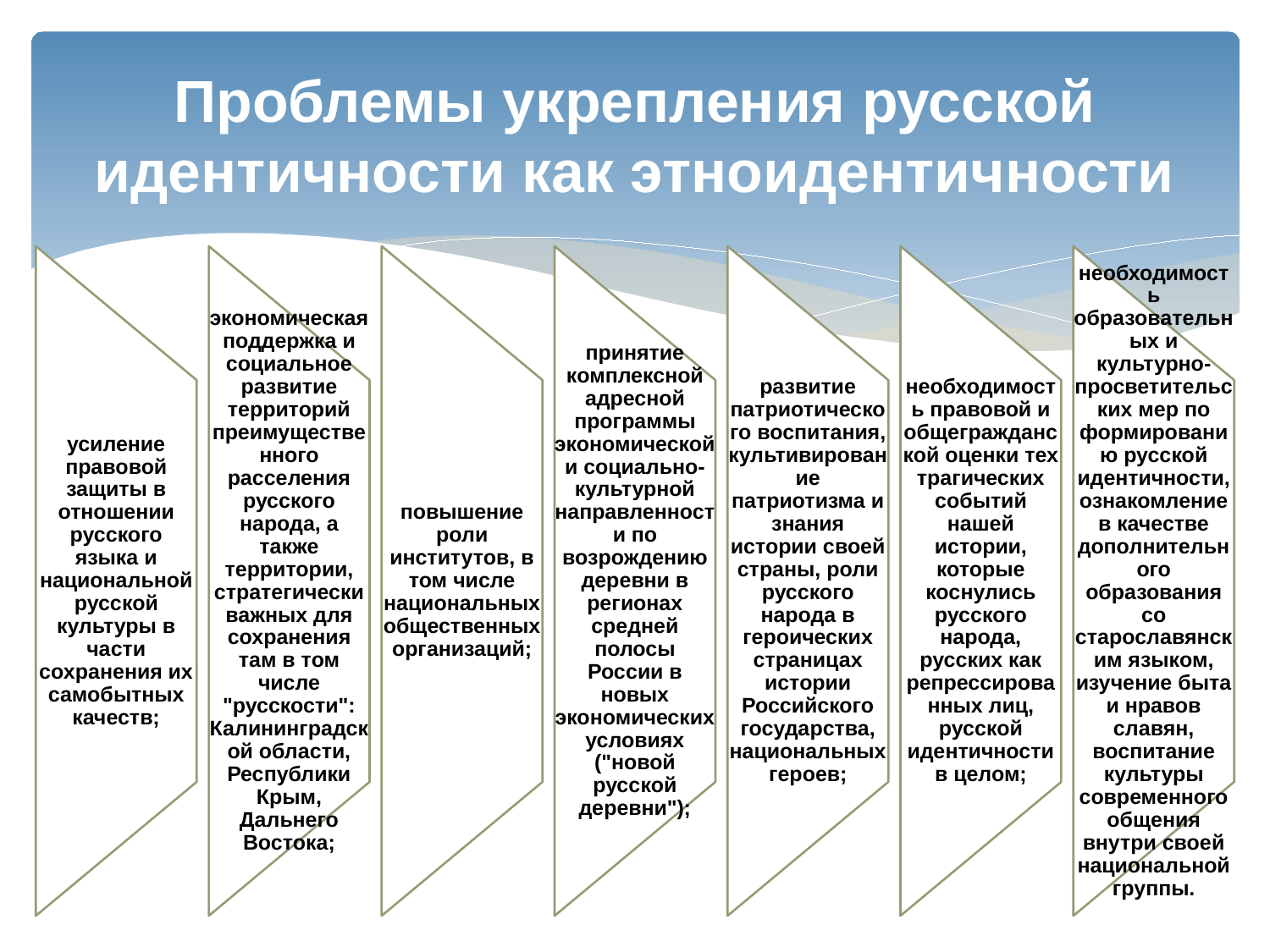

# Проблемы укрепления русской идентичности как этноидентичности
усиление правовой защиты в отношении русского языка и национальной русской культуры в части сохранения их самобытных качеств;
экономическая поддержка и социальное развитие территорий преимущественного расселения русского народа, а также территории, стратегически важных для сохранения там в том числе "русскости": Калининградской области, Республики Крым, Дальнего Востока;
повышение роли институтов, в том числе национальных общественных организаций;
принятие комплексной адресной программы экономической и социально-культурной направленности по возрождению деревни в регионах средней полосы России в новых экономических условиях ("новой русской деревни");
развитие патриотического воспитания, культивирование патриотизма и знания истории своей страны, роли русского народа в героических страницах истории Российского государства, национальных героев;
необходимость правовой и общегражданской оценки тех трагических событий нашей истории, которые коснулись русского народа, русских как репрессированных лиц, русской идентичности в целом;
необходимость образовательных и культурно-просветительских мер по формированию русской идентичности, ознакомление в качестве дополнительного образования со старославянским языком, изучение быта и нравов славян, воспитание культуры современного общения внутри своей национальной группы.